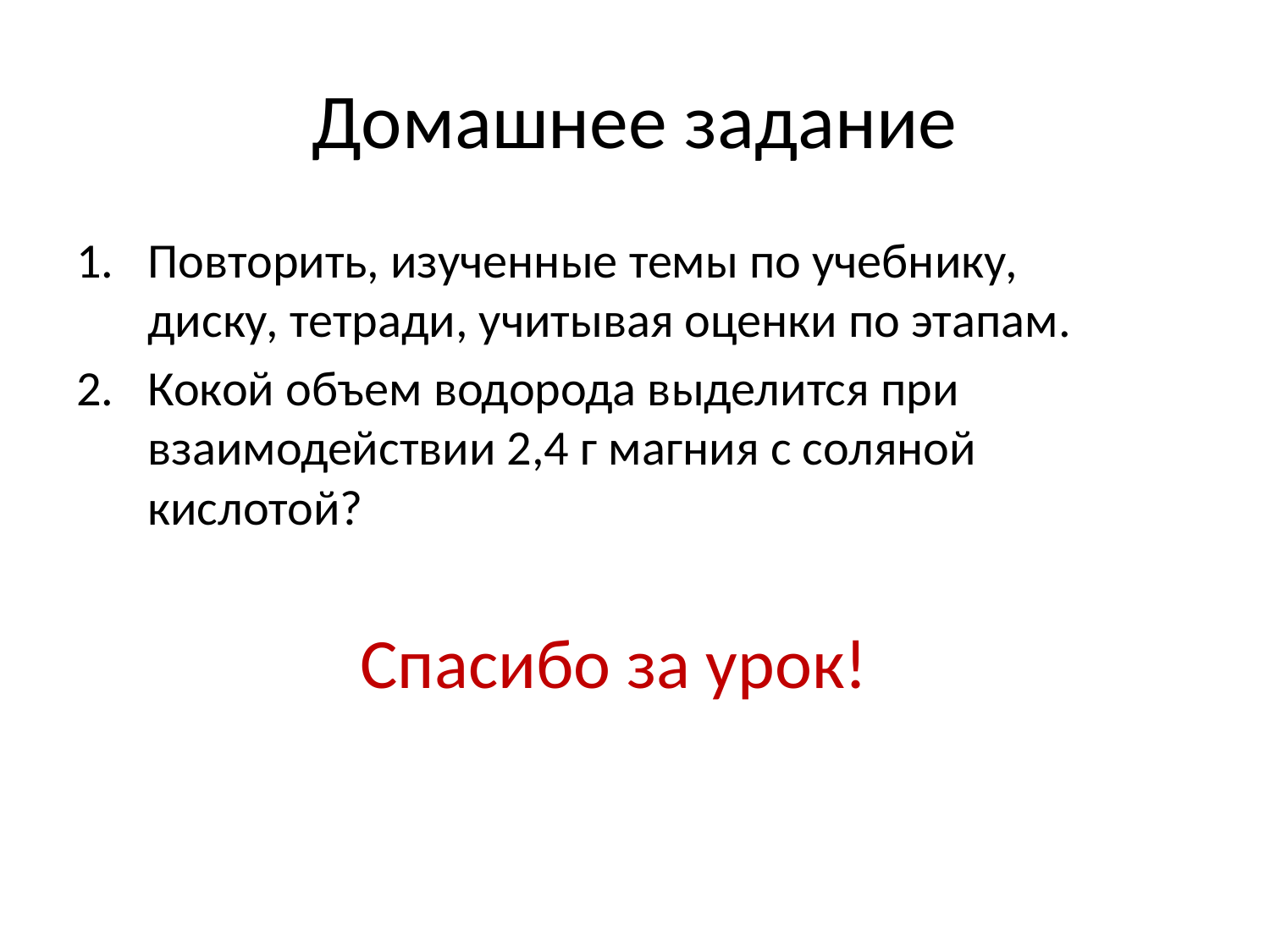

# Домашнее задание
Повторить, изученные темы по учебнику, диску, тетради, учитывая оценки по этапам.
Кокой объем водорода выделится при взаимодействии 2,4 г магния с соляной кислотой?

Спасибо за урок!